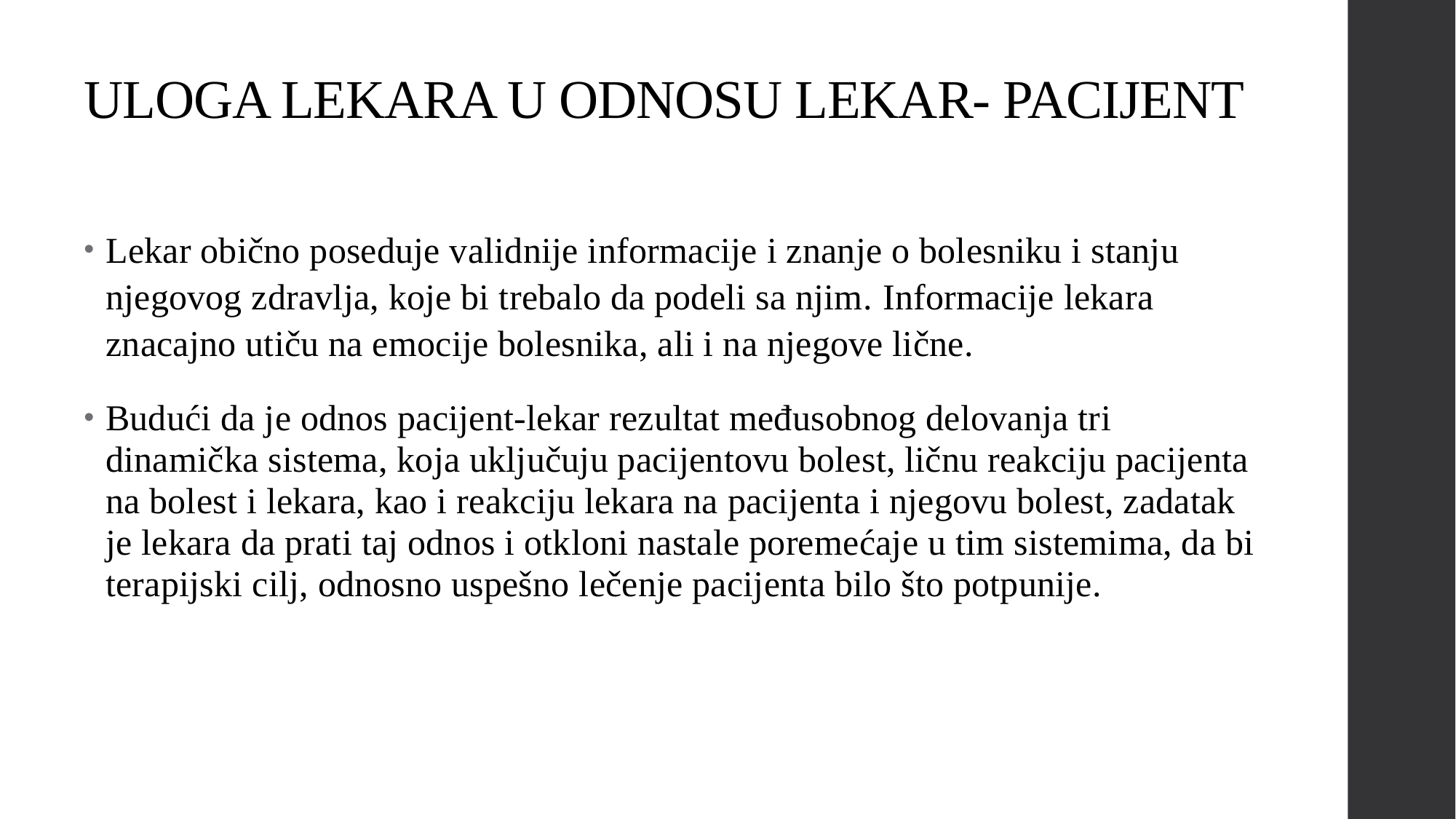

# ULOGA LEKARA U ODNOSU LEKAR- PACIJENT
Lekar obično poseduje validnije informacije i znanje o bolesniku i stanju njegovog zdravlja, koje bi trebalo da podeli sa njim. Informacije lekara znacajno utiču na emocije bolesnika, ali i na njegove lične.
Budući da je odnos pacijent-lekar rezultat međusobnog delovanja tri dinamička sistema, koja uključuju pacijentovu bolest, ličnu reakciju pacijenta na bolest i lekara, kao i reakciju lekara na pacijenta i njegovu bolest, zadatak je lekara da prati taj odnos i otkloni nastale poremećaje u tim sistemima, da bi terapijski cilj, odnosno uspešno lečenje pacijenta bilo što potpunije.